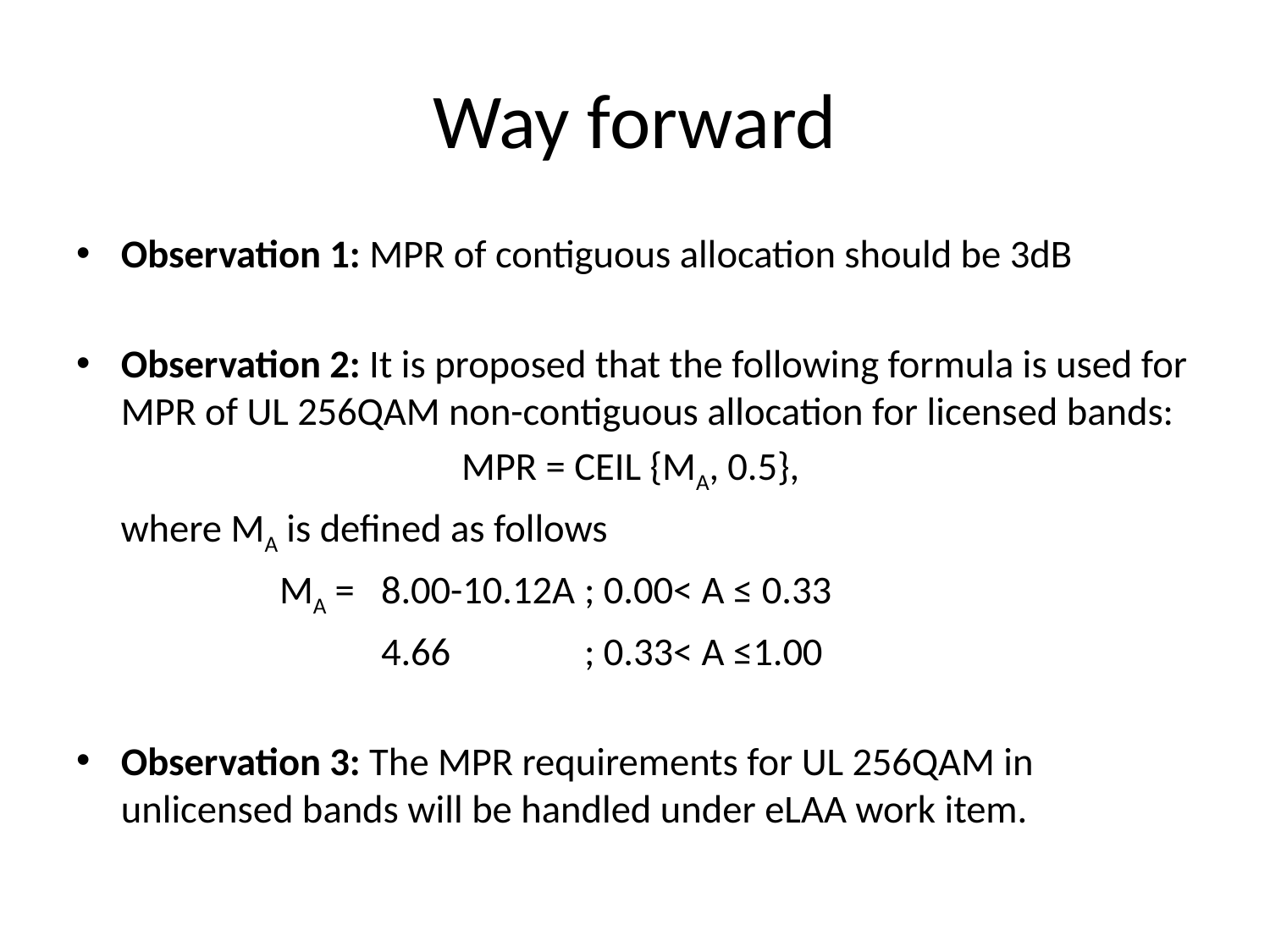

# Way forward
Observation 1: MPR of contiguous allocation should be 3dB

Observation 2: It is proposed that the following formula is used for MPR of UL 256QAM non-contiguous allocation for licensed bands:
MPR = CEIL {MA, 0.5},
     where MA is defined as follows
		MA =	8.00-10.12A	; 0.00< A ≤ 0.33
			4.66		; 0.33< A ≤1.00

Observation 3: The MPR requirements for UL 256QAM in unlicensed bands will be handled under eLAA work item.